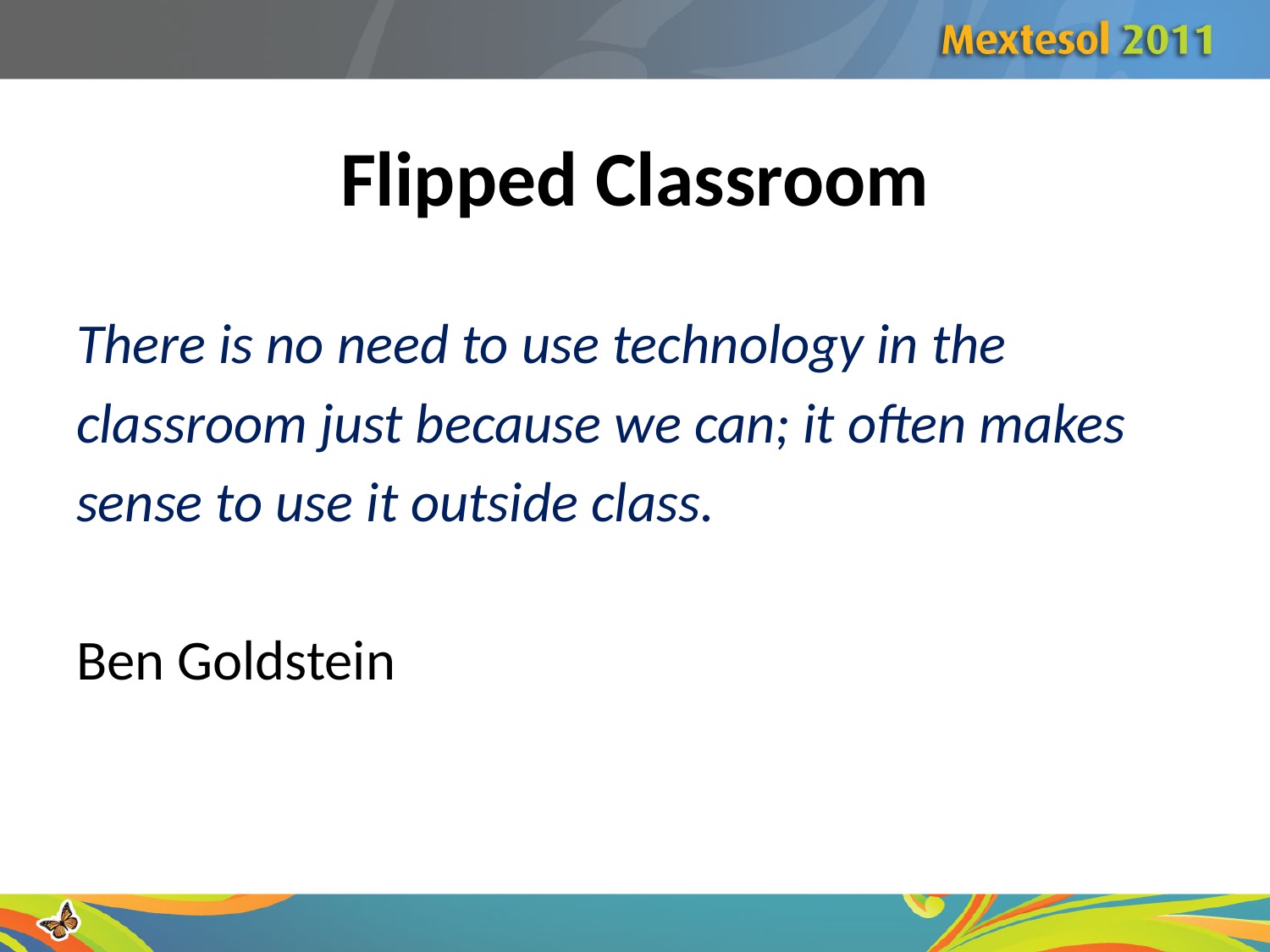

# Flipped Classroom

There is no need to use technology in the
classroom just because we can; it often makes
sense to use it outside class.

Ben Goldstein